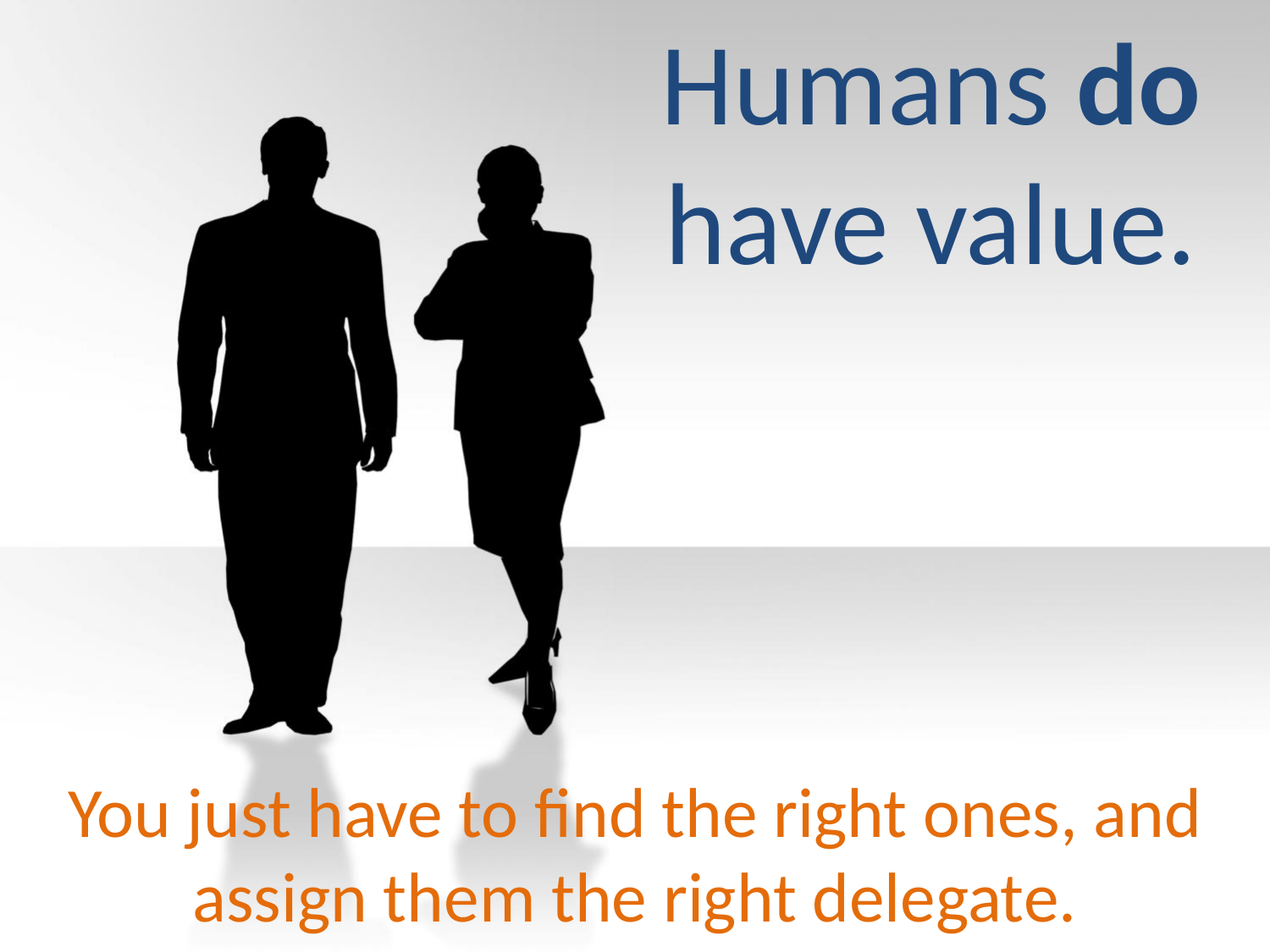

# Humans do have value.
You just have to find the right ones, and assign them the right delegate.